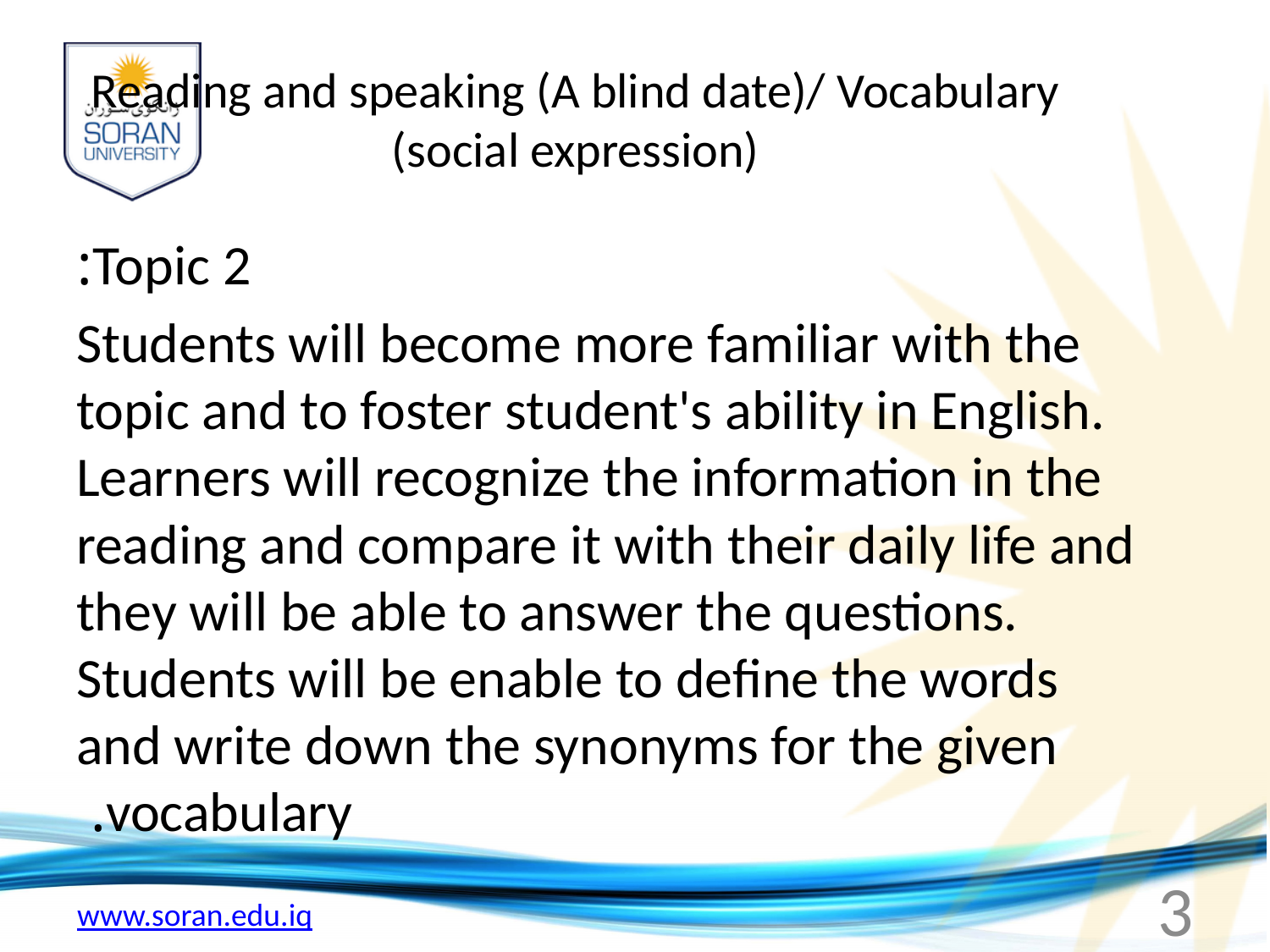

# Reading and speaking (A blind date)/ Vocabulary (social expression)
Topic 2:
Students will become more familiar with the topic and to foster student's ability in English. Learners will recognize the information in the reading and compare it with their daily life and they will be able to answer the questions. Students will be enable to define the words and write down the synonyms for the given vocabulary.

3